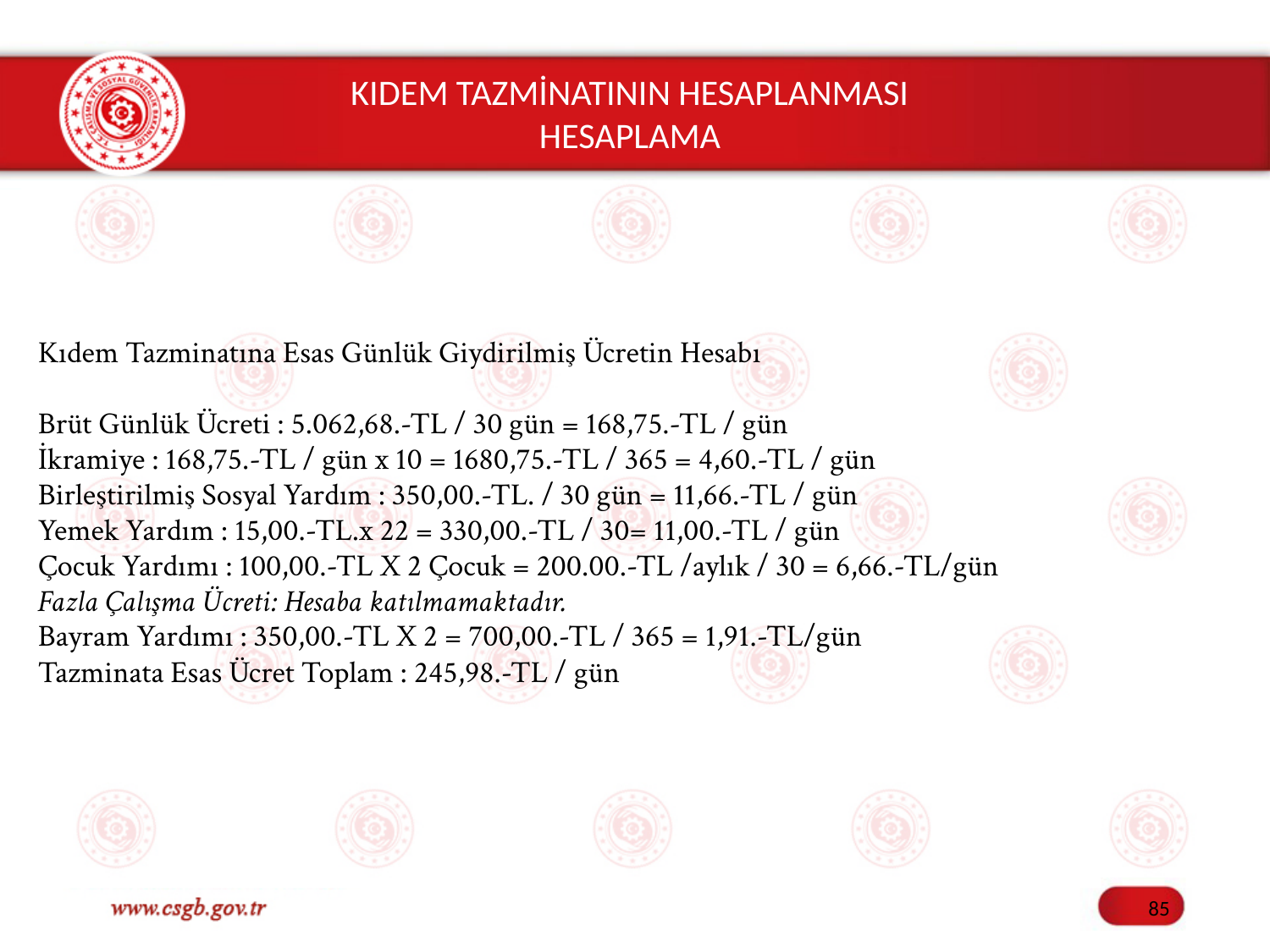

KIDEM TAZMİNATININ HESAPLANMASI
HESAPLAMA

Kıdem Tazminatına Esas Günlük Giydirilmiş Ücretin Hesabı

Brüt Günlük Ücreti : 5.062,68.-TL / 30 gün = 168,75.-TL / gün
İkramiye : 168,75.-TL / gün x 10 = 1680,75.-TL / 365 = 4,60.-TL / gün
Birleştirilmiş Sosyal Yardım : 350,00.-TL. / 30 gün = 11,66.-TL / gün
Yemek Yardım : 15,00.-TL.x 22 = 330,00.-TL / 30= 11,00.-TL / gün
Çocuk Yardımı : 100,00.-TL X 2 Çocuk = 200.00.-TL /aylık / 30 = 6,66.-TL/gün
Fazla Çalışma Ücreti: Hesaba katılmamaktadır.
Bayram Yardımı : 350,00.-TL X 2 = 700,00.-TL / 365 = 1,91.-TL/gün
Tazminata Esas Ücret Toplam : 245,98.-TL / gün

85